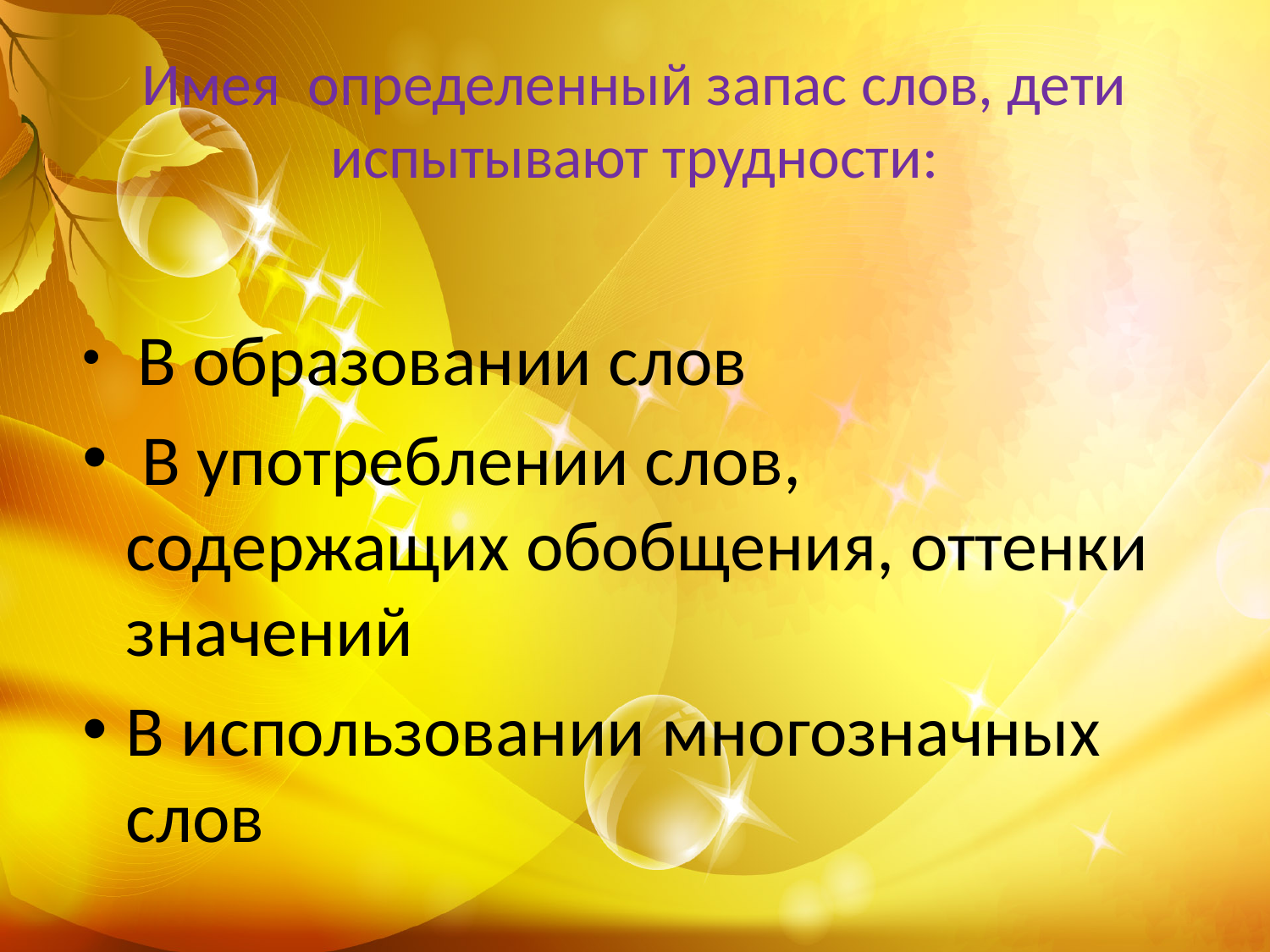

# Имея  определенный запас слов, дети испытывают трудности:
 В образовании слов
 В употреблении слов, содержащих обобщения, оттенки значений
В использовании многозначных слов